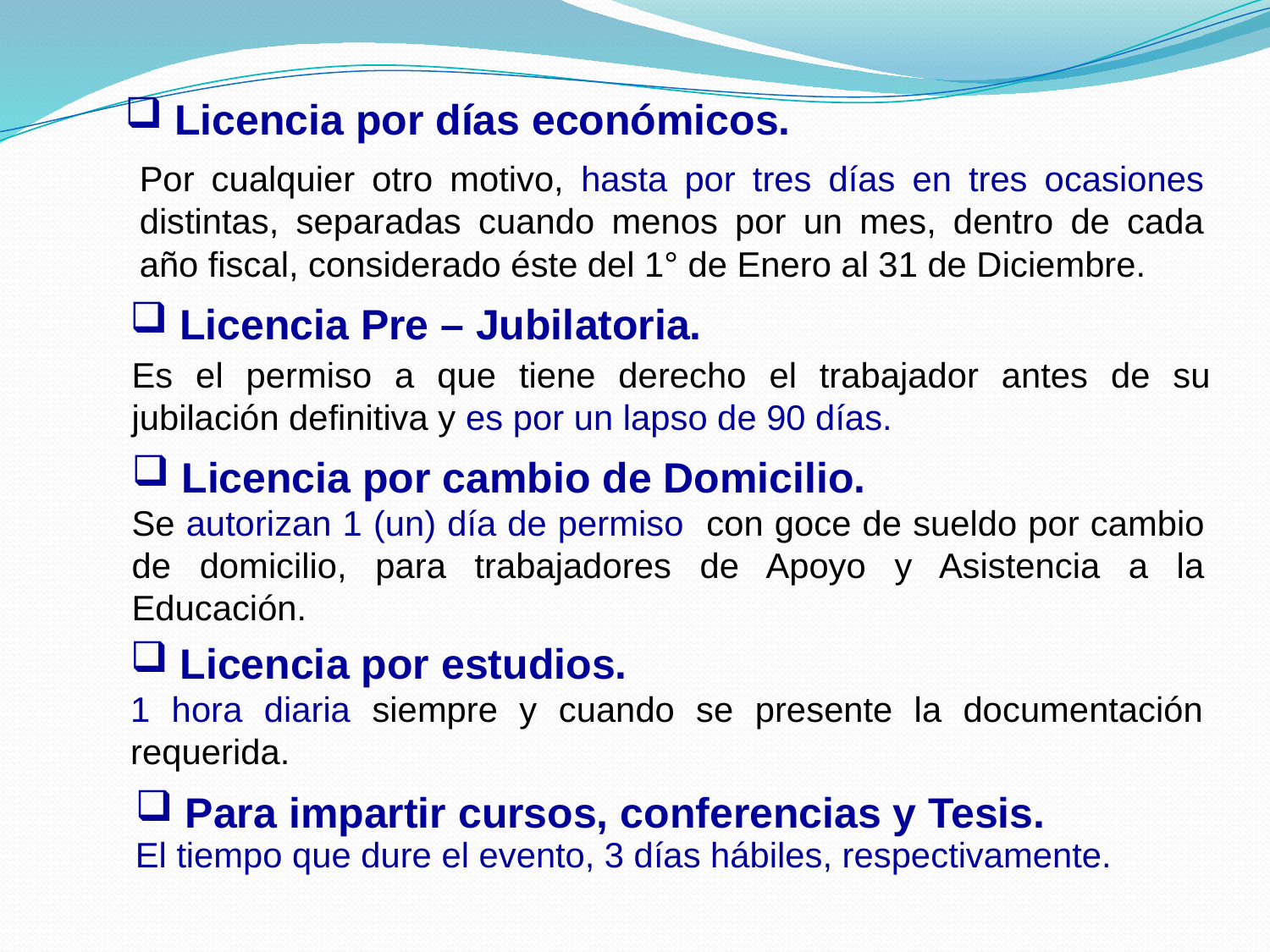

Licencia por días económicos.
Por cualquier otro motivo, hasta por tres días en tres ocasiones distintas, separadas cuando menos por un mes, dentro de cada año fiscal, considerado éste del 1° de Enero al 31 de Diciembre.
 Licencia Pre – Jubilatoria.
Es el permiso a que tiene derecho el trabajador antes de su jubilación definitiva y es por un lapso de 90 días.
 Licencia por cambio de Domicilio.
Se autorizan 1 (un) día de permiso  con goce de sueldo por cambio de domicilio, para trabajadores de Apoyo y Asistencia a la Educación.
 Licencia por estudios.
1 hora diaria siempre y cuando se presente la documentación requerida.
 Para impartir cursos, conferencias y Tesis.
El tiempo que dure el evento, 3 días hábiles, respectivamente.